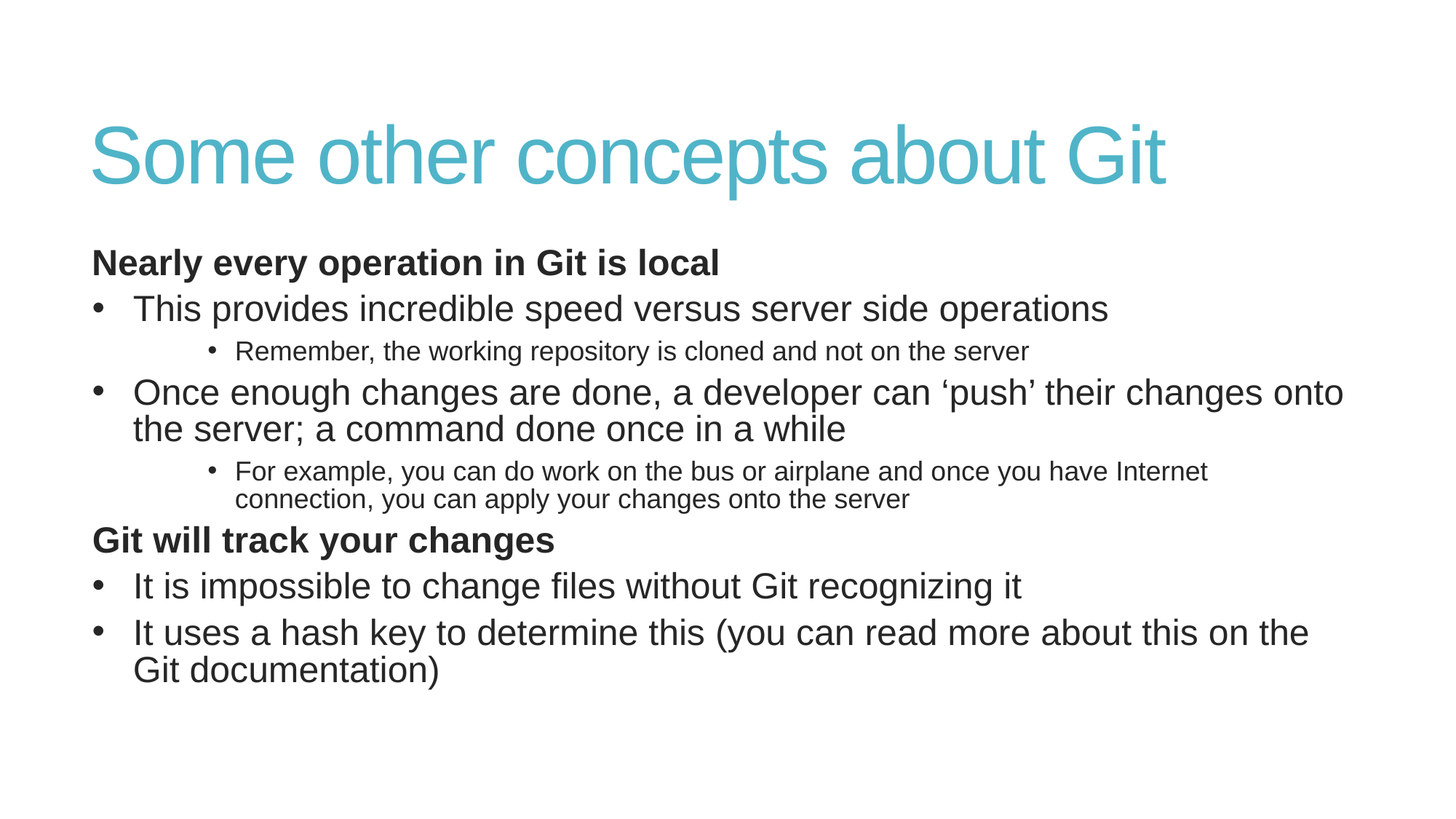

# Some other concepts about Git
Nearly every operation in Git is local
This provides incredible speed versus server side operations
Remember, the working repository is cloned and not on the server
Once enough changes are done, a developer can ‘push’ their changes onto the server; a command done once in a while
For example, you can do work on the bus or airplane and once you have Internet connection, you can apply your changes onto the server
Git will track your changes
It is impossible to change files without Git recognizing it
It uses a hash key to determine this (you can read more about this on the Git documentation)